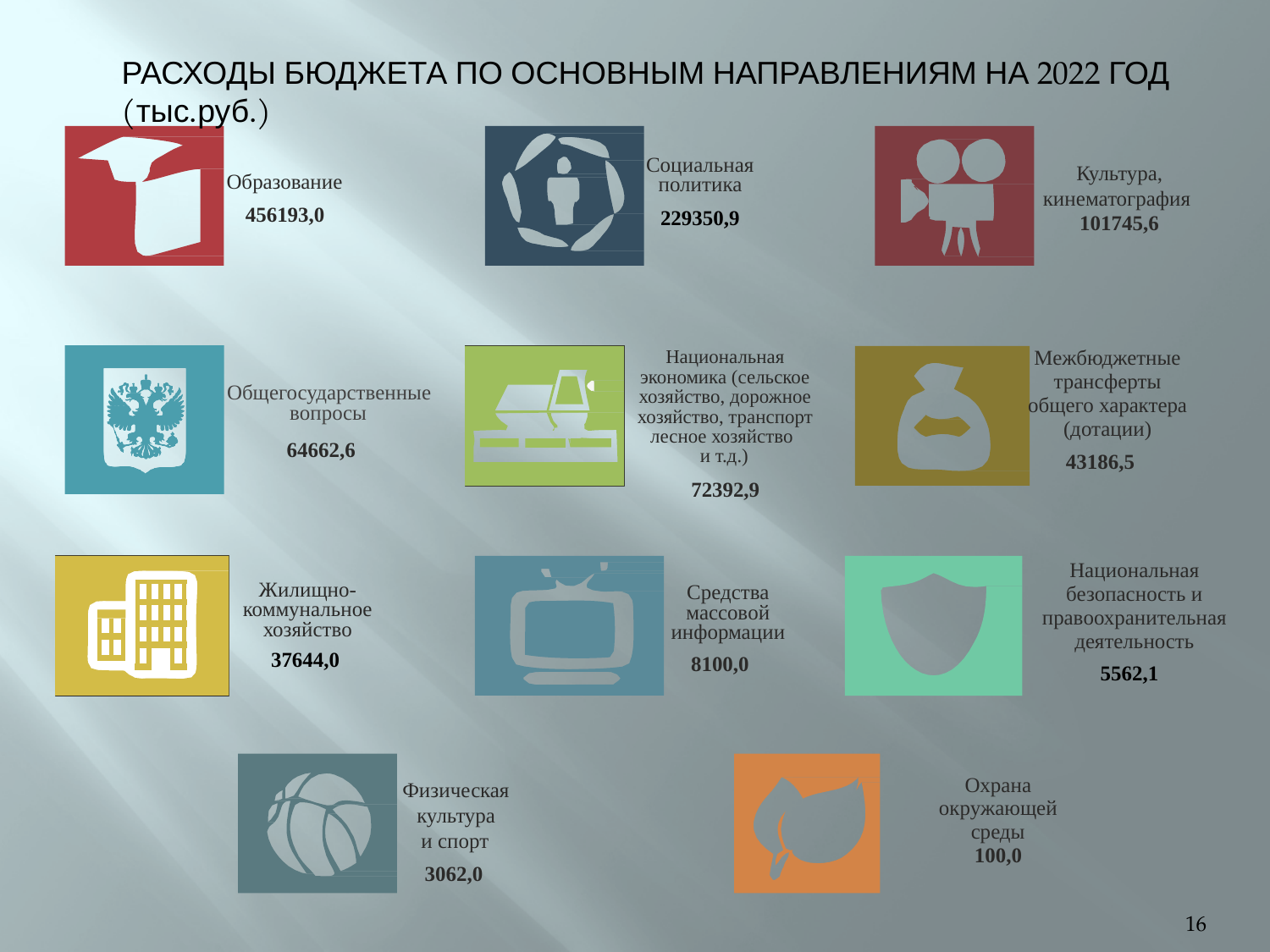

РАСХОДЫ БЮДЖЕТА ПО ОСНОВНЫМ НАПРАВЛЕНИЯМ НА 2022 ГОД (тыс.руб.)

Образование
456193,0

Социальная политика
229350,9

Культура,
кинематография
101745,6

Общегосударственные вопросы
64662,6

Национальная экономика (сельское хозяйство, дорожное хозяйство, транспорт
лесное хозяйство
и т.д.)
72392,9

Межбюджетные трансферты общего характера (дотации)
43186,5

Жилищно- коммунальное хозяйство
37644,0

Средства массовой информации
8100,0

Национальная безопасность и правоохранительная деятельность
5562,1

Физическая культура
и спорт
3062,0

Охрана окружающей среды
100,0
16